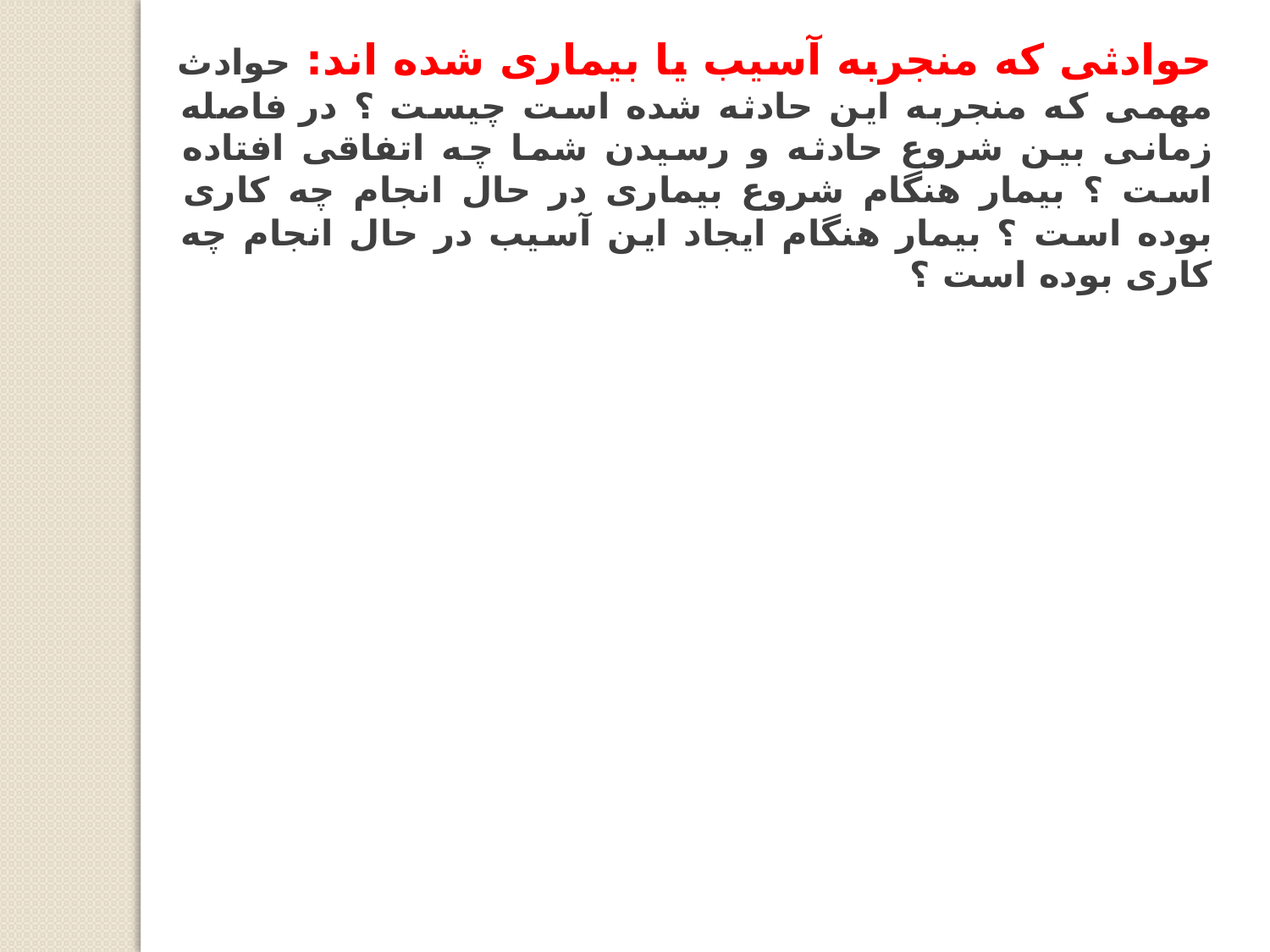

حوادثی که منجربه آسیب یا بیماری شده اند: حوادث مهمی که منجربه این حادثه شده است چیست ؟ در فاصله زمانی بین شروع حادثه و رسیدن شما چه اتفاقی افتاده است ؟ بیمار هنگام شروع بیماری در حال انجام چه کاری بوده است ؟ بیمار هنگام ایجاد این آسیب در حال انجام چه کاری بوده است ؟